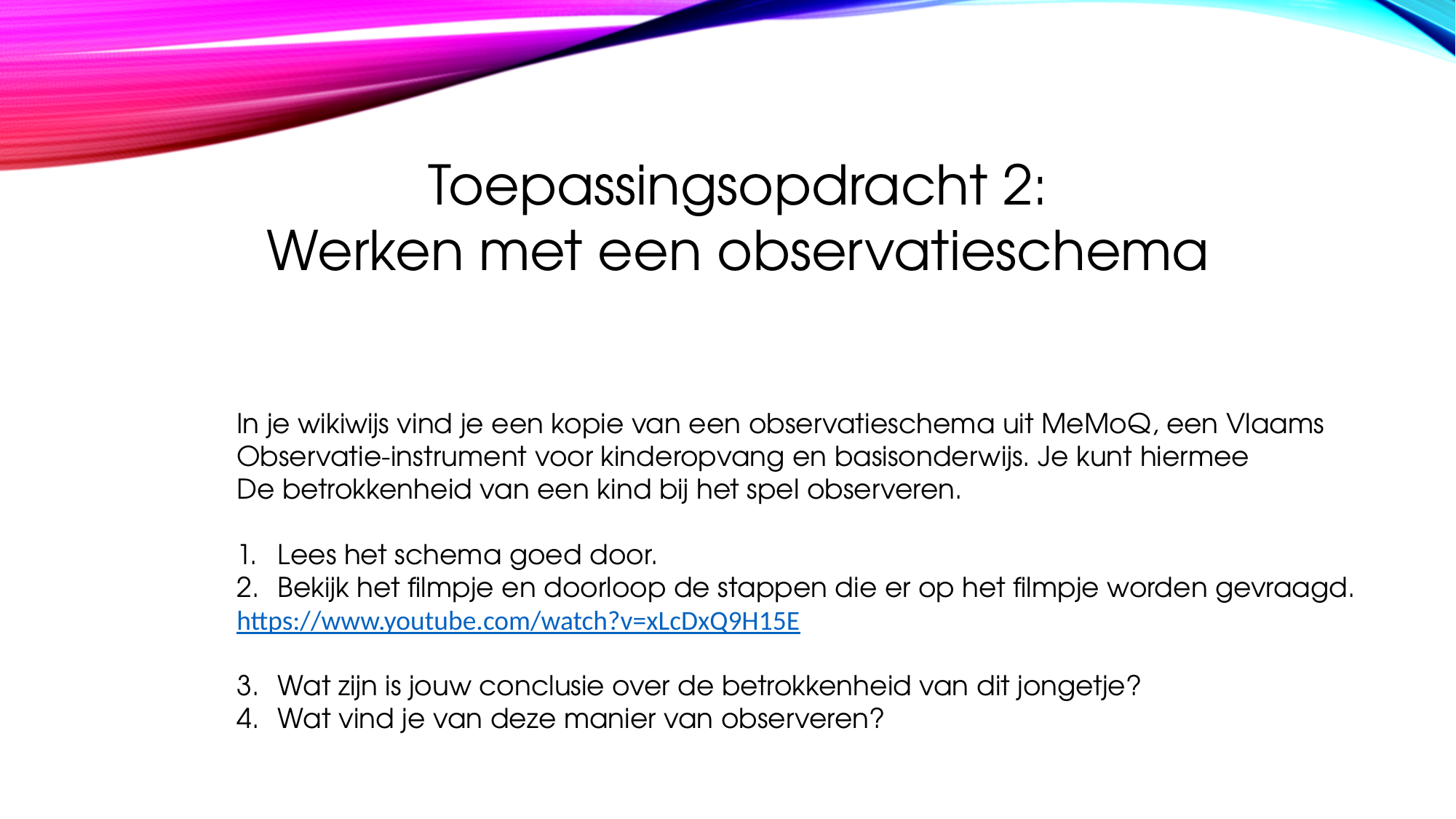

Toepassingsopdracht 2:
Werken met een observatieschema
In je wikiwijs vind je een kopie van een observatieschema uit MeMoQ, een Vlaams
Observatie-instrument voor kinderopvang en basisonderwijs. Je kunt hiermee
De betrokkenheid van een kind bij het spel observeren.

Lees het schema goed door.
Bekijk het filmpje en doorloop de stappen die er op het filmpje worden gevraagd.
https://www.youtube.com/watch?v=xLcDxQ9H15E

Wat zijn is jouw conclusie over de betrokkenheid van dit jongetje?
Wat vind je van deze manier van observeren?